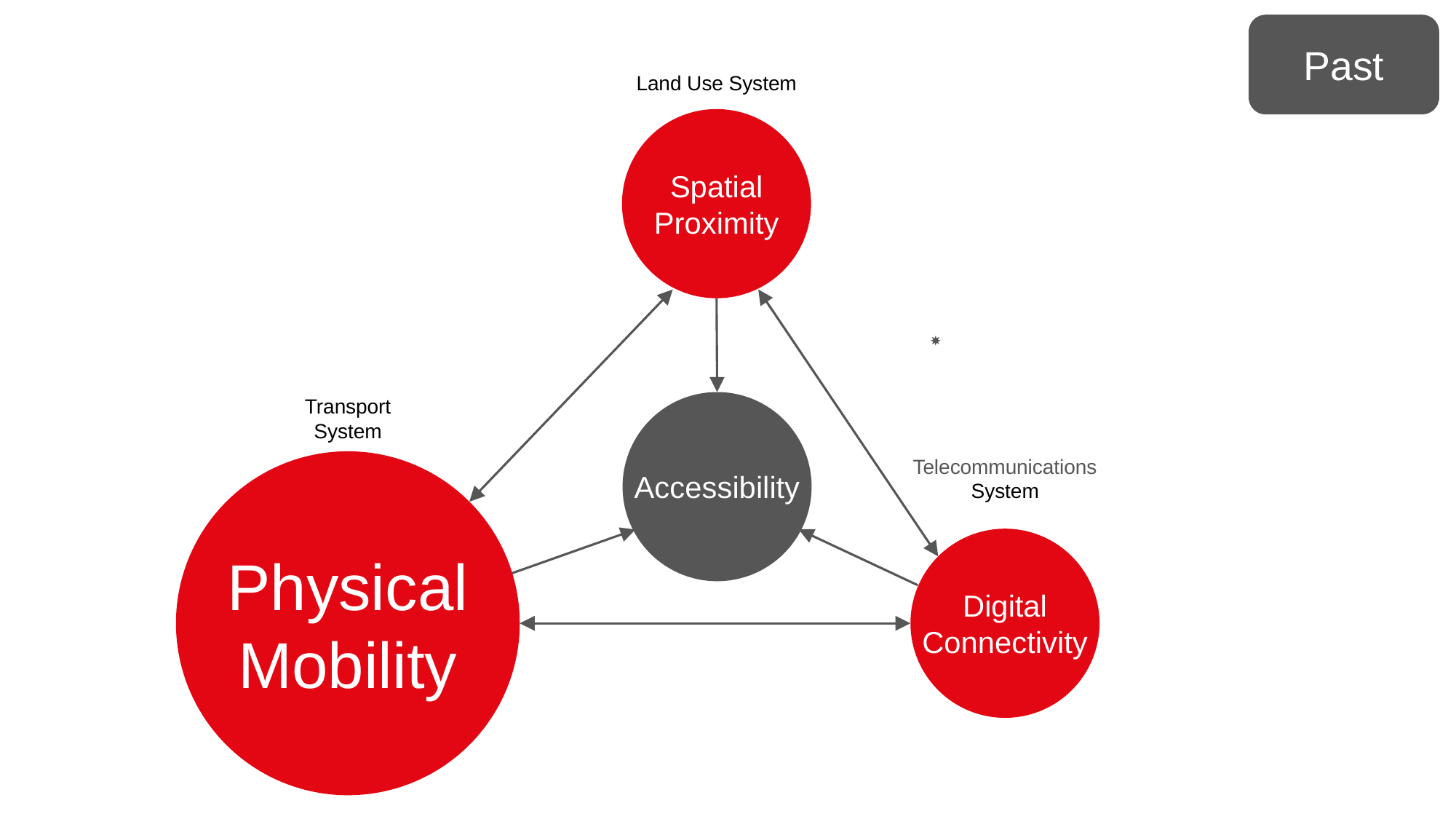

Past
Land Use System
Spatial
Proximity
COVID-19
Transport
System
Accessibility
Telecommunications
System
Physical
Mobility
Digital
Connectivity